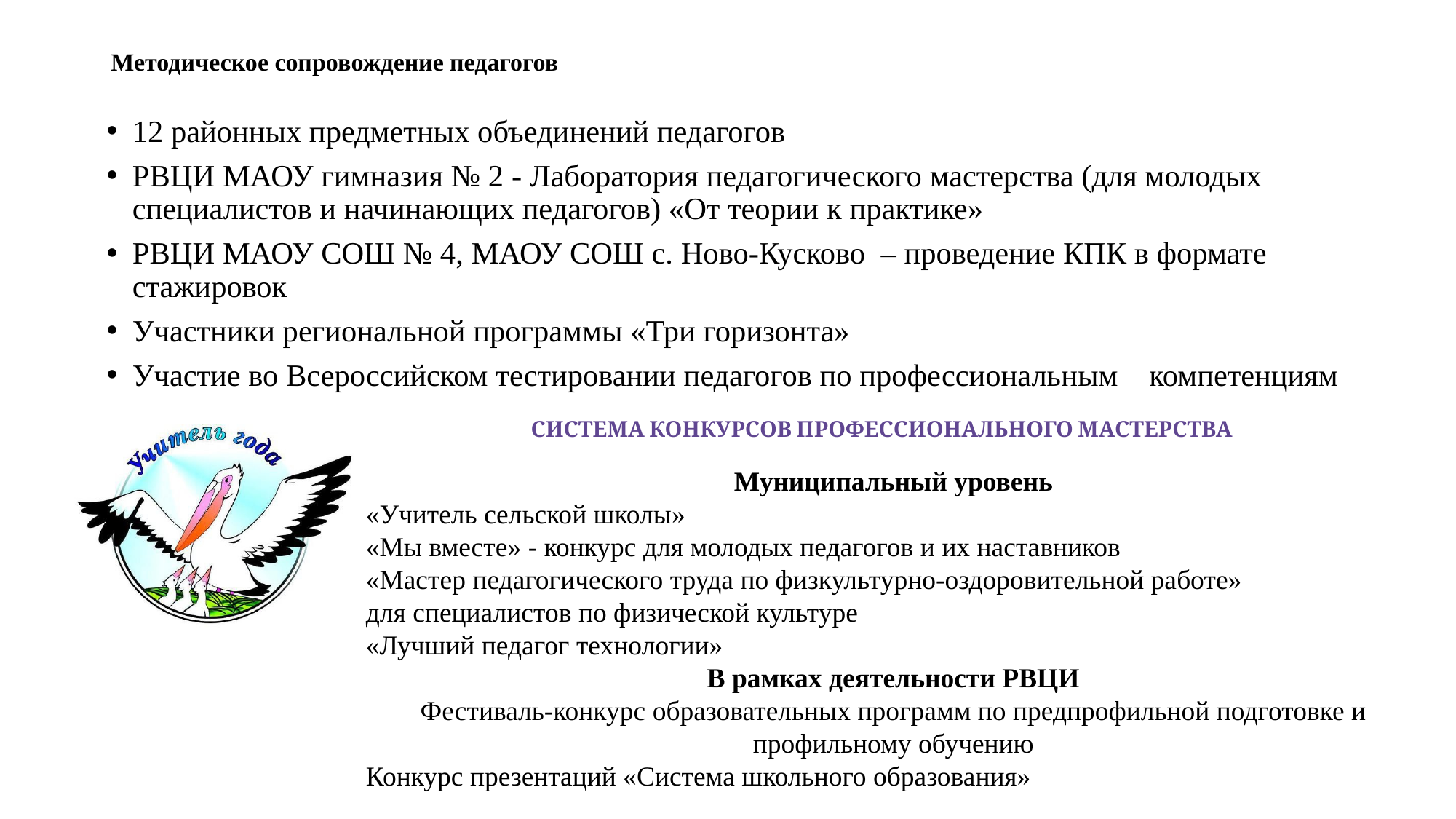

# Методическое сопровождение педагогов
12 районных предметных объединений педагогов
РВЦИ МАОУ гимназия № 2 - Лаборатория педагогического мастерства (для молодых специалистов и начинающих педагогов) «От теории к практике»
РВЦИ МАОУ СОШ № 4, МАОУ СОШ с. Ново-Кусково  – проведение КПК в формате стажировок
Участники региональной программы «Три горизонта»
Участие во Всероссийском тестировании педагогов по профессиональным    компетенциям

СИСТЕМА КОНКУРСОВ ПРОФЕССИОНАЛЬНОГО МАСТЕРСТВА

Муниципальный уровень
«Учитель сельской школы»
«Мы вместе» - конкурс для молодых педагогов и их наставников
«Мастер педагогического труда по физкультурно-оздоровительной работе»
для специалистов по физической культуре
«Лучший педагог технологии»
В рамках деятельности РВЦИ
Фестиваль-конкурс образовательных программ по предпрофильной подготовке и профильному обучению
Конкурс презентаций «Система школьного образования»